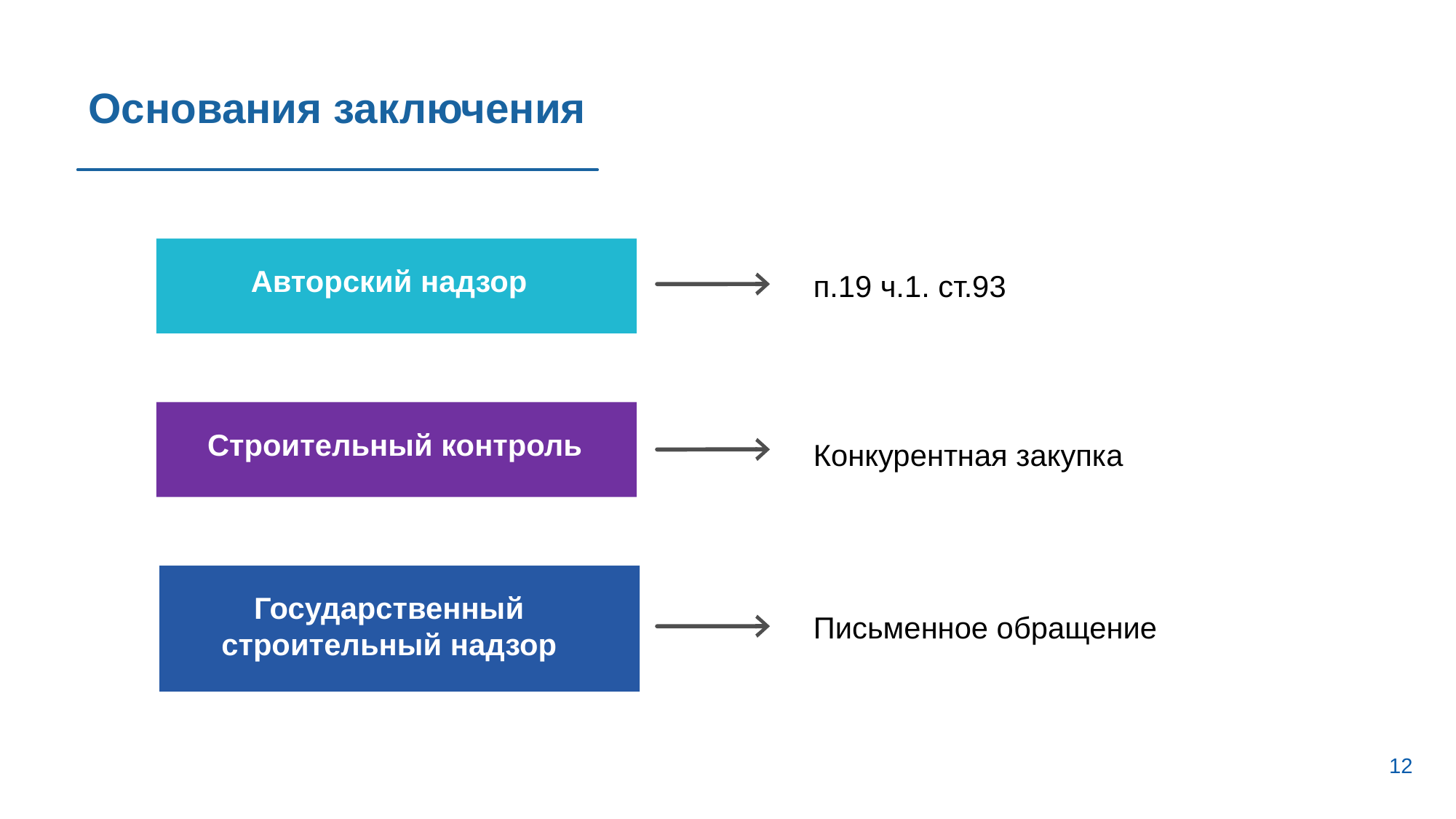

Основания заключения

Авторский надзор
п.19 ч.1. ст.93

Строительный контроль
Конкурентная закупка

Государственный строительный надзор
Письменное обращение
12